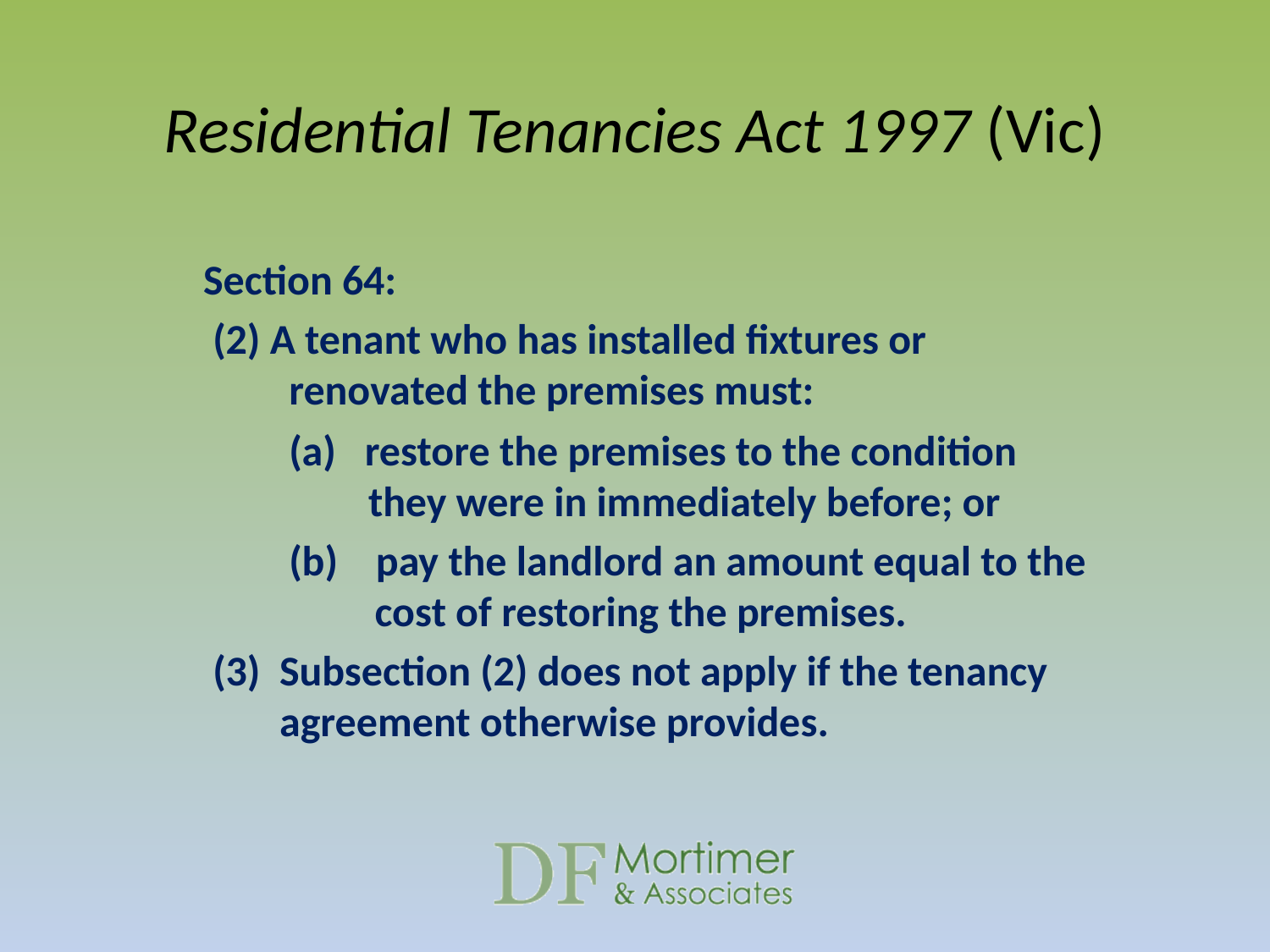

Residential Tenancies Act 1997 (Vic)
Section 64:
 (2) A tenant who has installed fixtures or
         renovated the premises must:
         (a)   restore the premises to the condition
	    they were in immediately before; or
         (b)    pay the landlord an amount equal to the
                  cost of restoring the premises.
 (3)  Subsection (2) does not apply if the tenancy
        agreement otherwise provides.